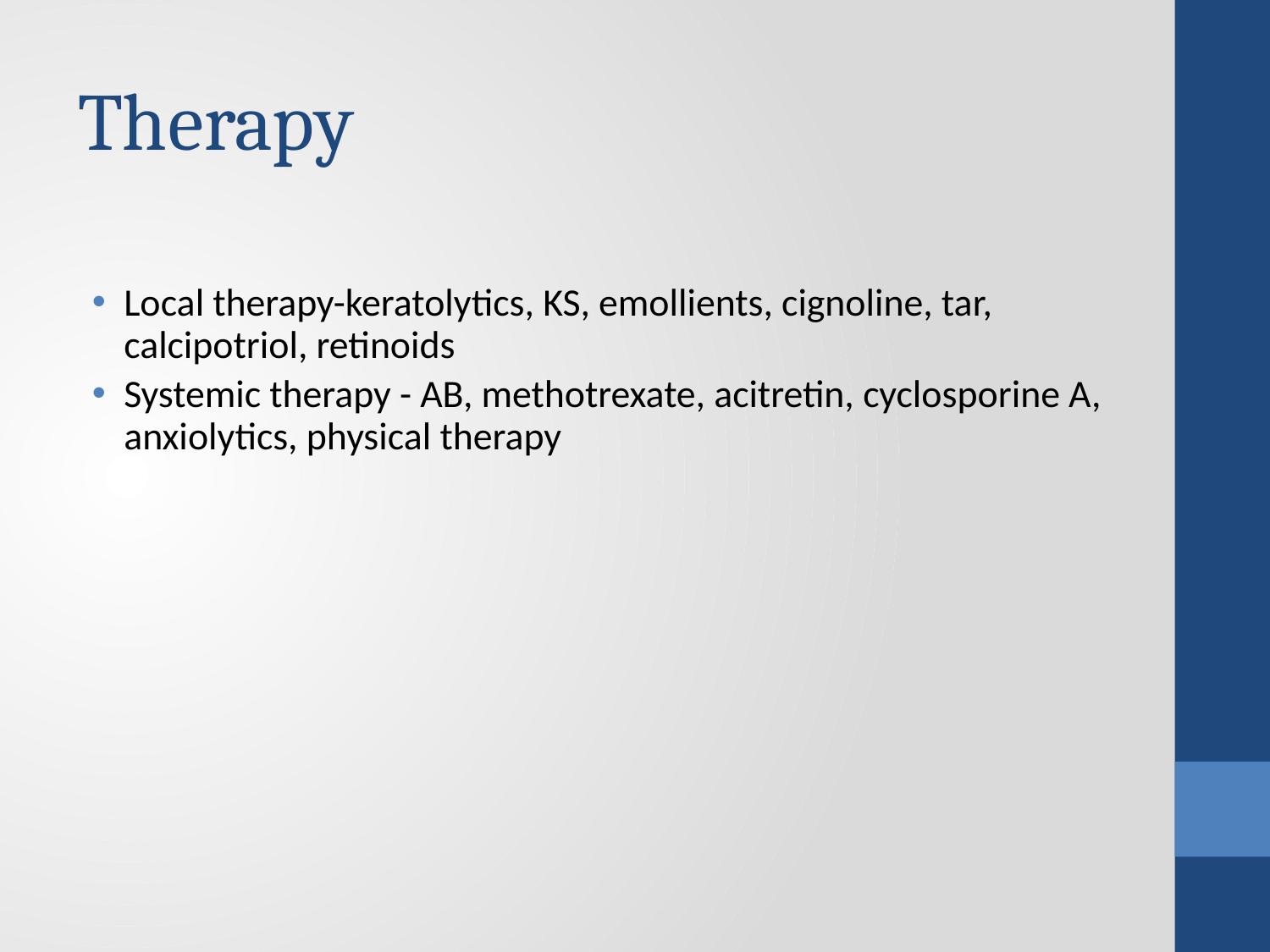

# Therapy

Local therapy-keratolytics, KS, emollients, cignoline, tar, calcipotriol, retinoids
Systemic therapy - AB, methotrexate, acitretin, cyclosporine A, anxiolytics, physical therapy